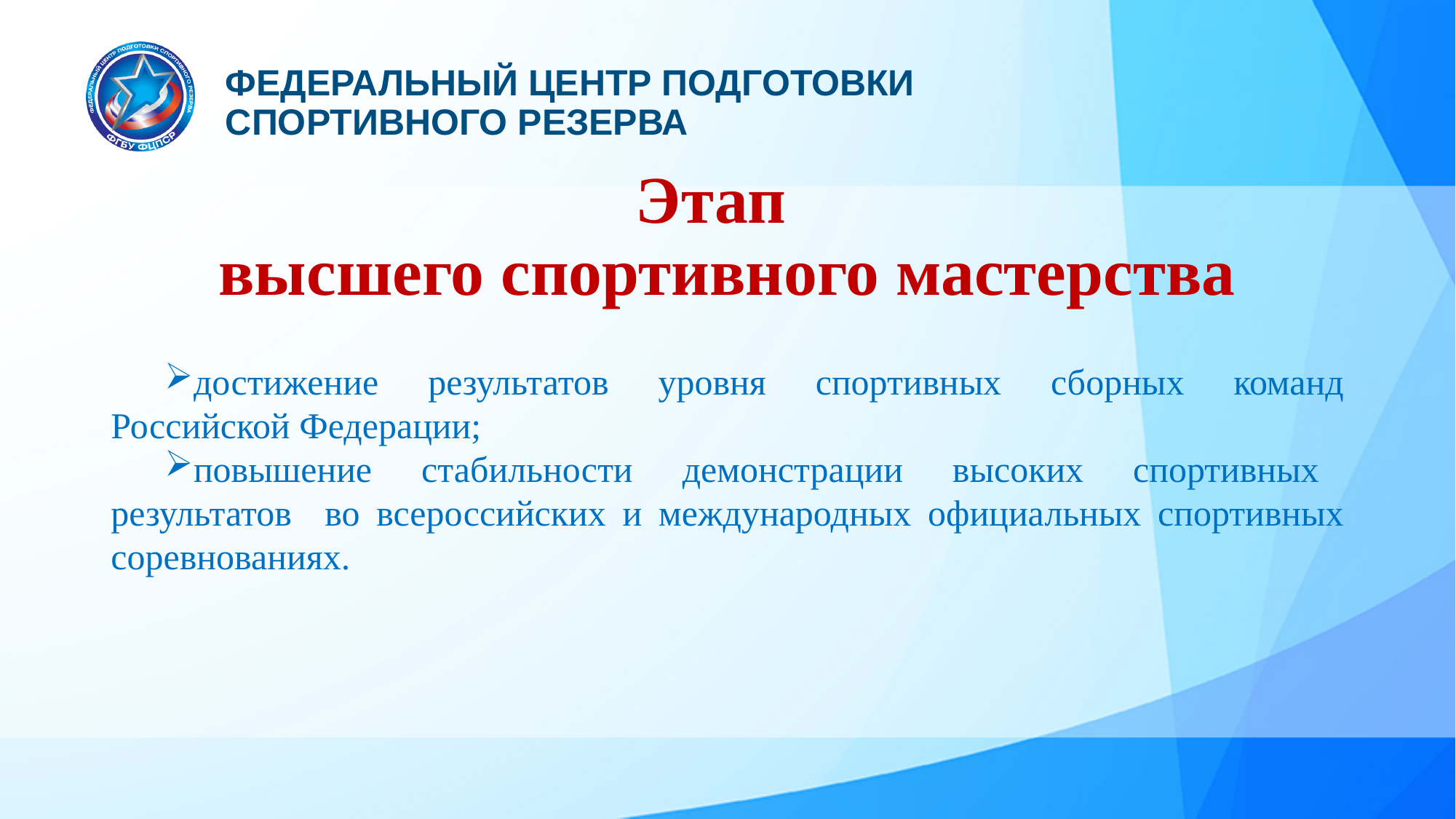

# Этап высшего спортивного мастерства
достижение  результатов  уровня  спортивных  сборных  команд Российской Федерации;
повышение  стабильности  демонстрации  высоких  спортивных  результатов  во всероссийских и международных официальных спортивных соревнованиях.